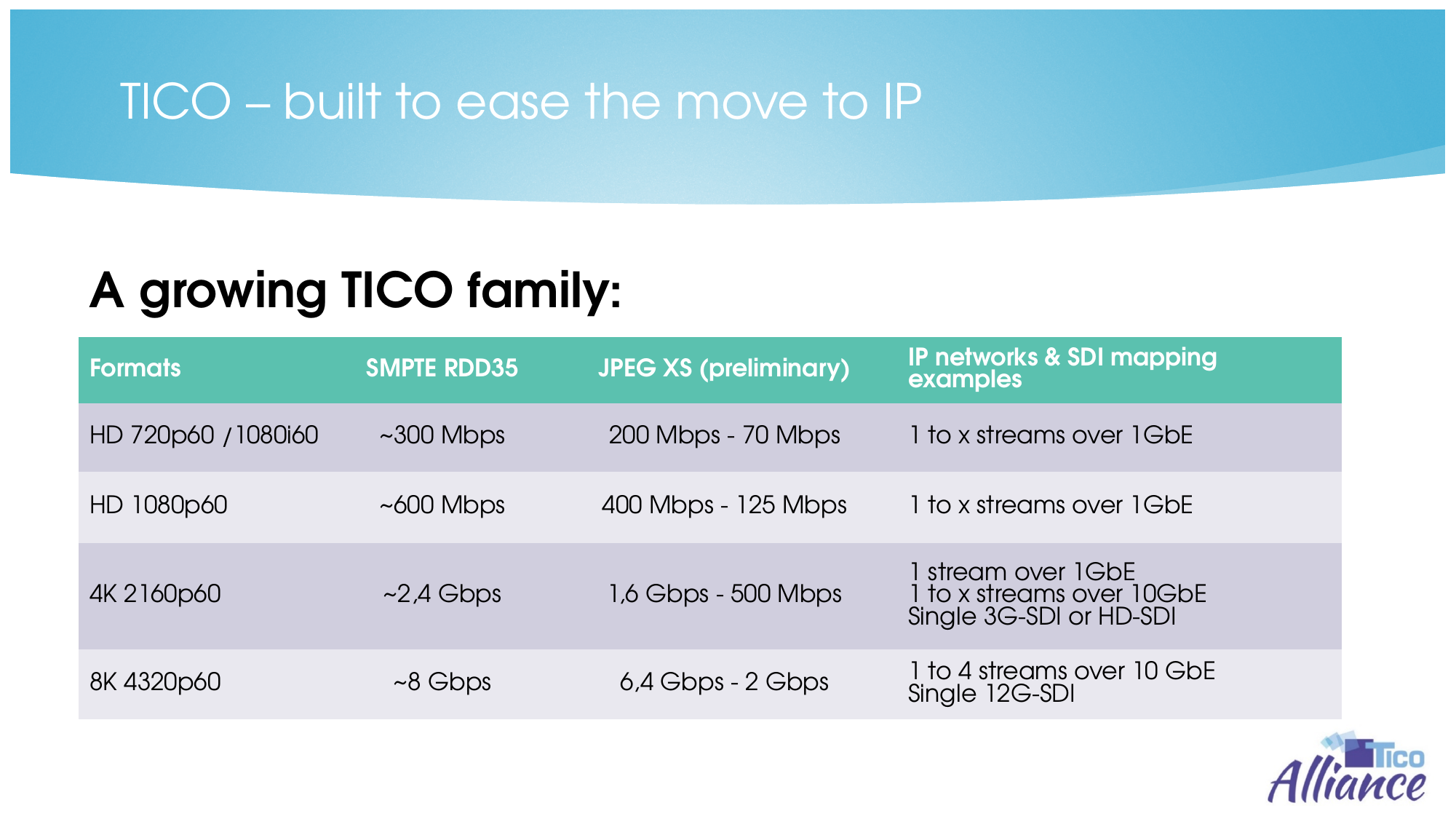

TICO – built to ease the move to IP
# A growing TICO family:

| Formats | SMPTE RDD35 | JPEG XS (preliminary) | IP networks & SDI mapping examples |
| --- | --- | --- | --- |
| HD 720p60 /1080i60 | ~300 Mbps | 200 Mbps - 70 Mbps | 1 to x streams over 1GbE |
| HD 1080p60 | ~600 Mbps | 400 Mbps - 125 Mbps | 1 to x streams over 1GbE |
| 4K 2160p60 | ~2,4 Gbps | 1,6 Gbps - 500 Mbps | 1 stream over 1GbE 1 to x streams over 10GbE Single 3G-SDI or HD-SDI |
| 8K 4320p60 | ~8 Gbps | 6,4 Gbps - 2 Gbps | 1 to 4 streams over 10 GbE Single 12G-SDI |